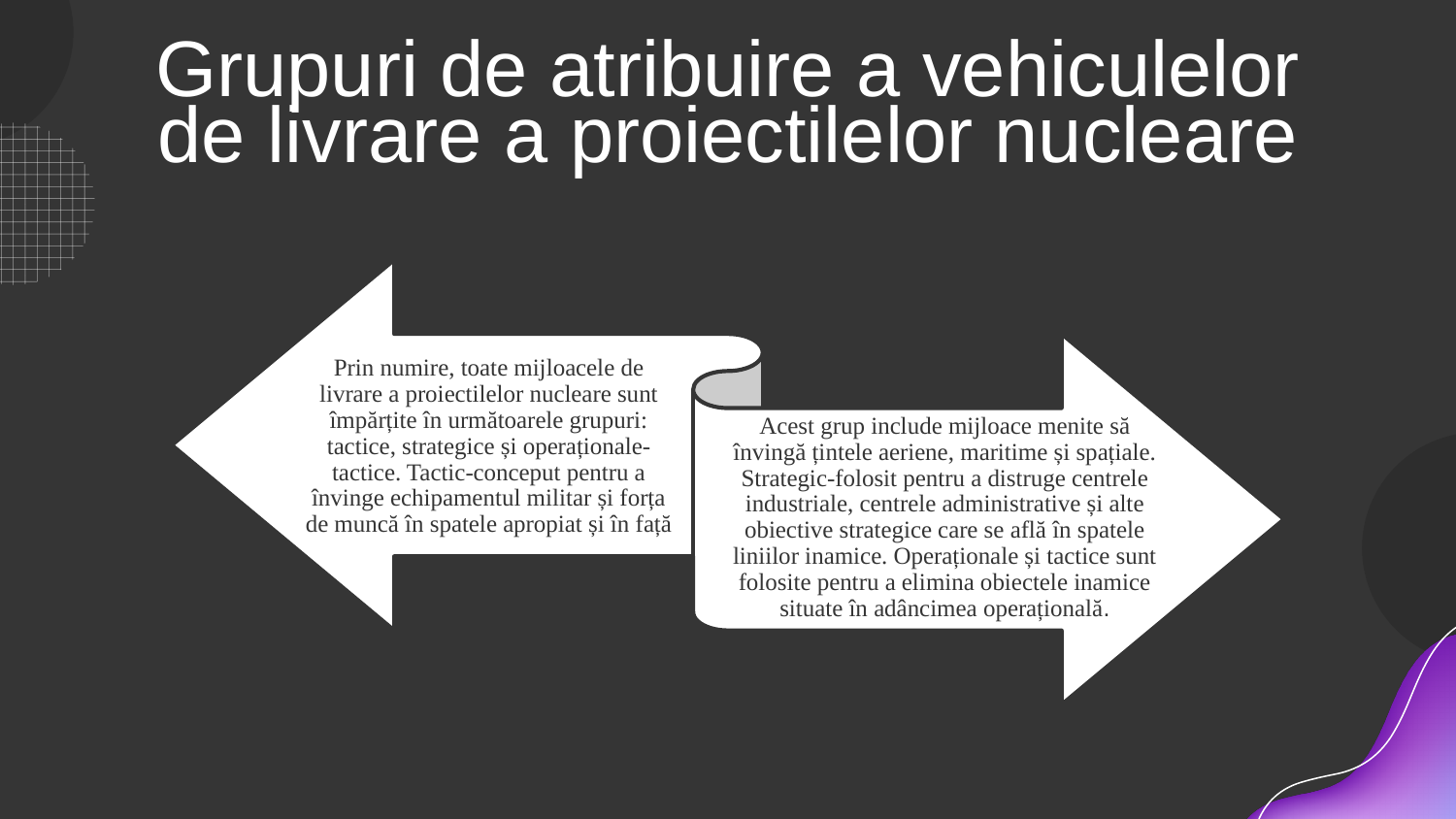

# Grupuri de atribuire a vehiculelor de livrare a proiectilelor nucleare
Prin numire, toate mijloacele de livrare a proiectilelor nucleare sunt împărțite în următoarele grupuri: tactice, strategice și operaționale-tactice. Tactic-conceput pentru a învinge echipamentul militar și forța de muncă în spatele apropiat și în față
Acest grup include mijloace menite să învingă țintele aeriene, maritime și spațiale. Strategic-folosit pentru a distruge centrele industriale, centrele administrative și alte obiective strategice care se află în spatele liniilor inamice. Operaționale și tactice sunt folosite pentru a elimina obiectele inamice situate în adâncimea operațională.